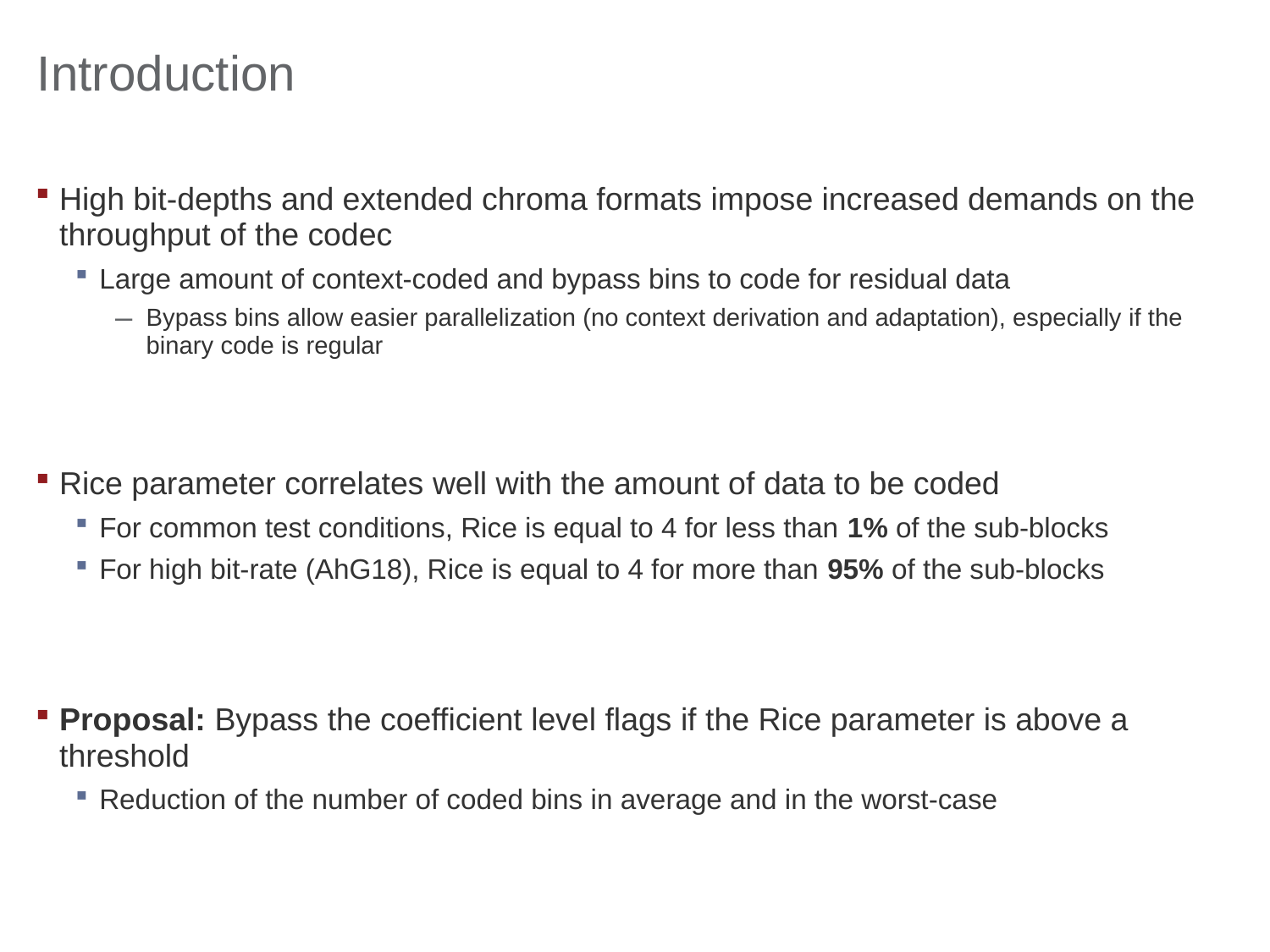

# Introduction

High bit-depths and extended chroma formats impose increased demands on the throughput of the codec
Large amount of context-coded and bypass bins to code for residual data
Bypass bins allow easier parallelization (no context derivation and adaptation), especially if the binary code is regular

Rice parameter correlates well with the amount of data to be coded
For common test conditions, Rice is equal to 4 for less than 1% of the sub-blocks
For high bit-rate (AhG18), Rice is equal to 4 for more than 95% of the sub-blocks

Proposal: Bypass the coefficient level flags if the Rice parameter is above a threshold
Reduction of the number of coded bins in average and in the worst-case